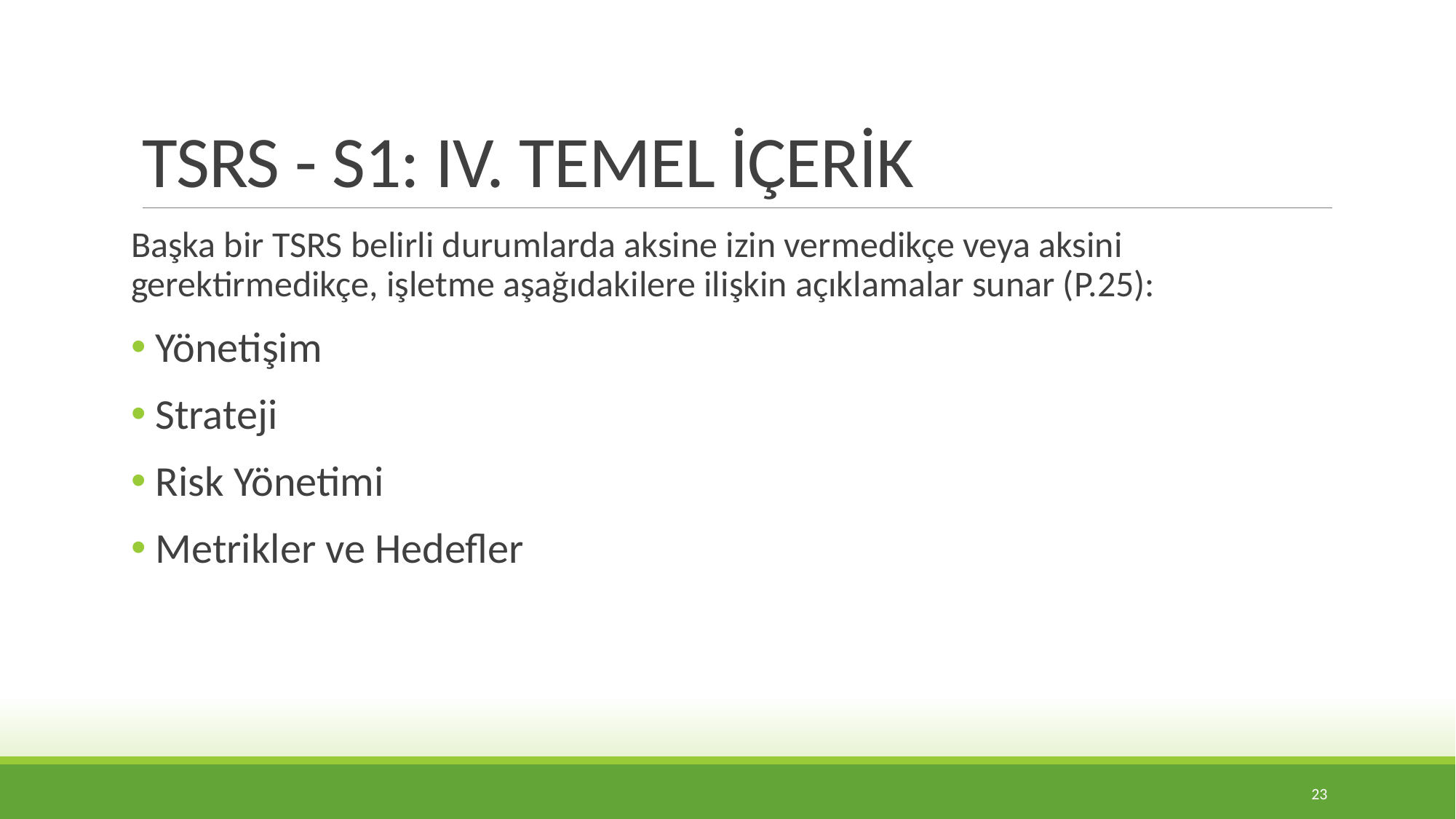

# TSRS - S1: IV. TEMEL İÇERİK
Başka bir TSRS belirli durumlarda aksine izin vermedikçe veya aksini gerektirmedikçe, işletme aşağıdakilere ilişkin açıklamalar sunar (P.25):
 Yönetişim
 Strateji
 Risk Yönetimi
 Metrikler ve Hedefler

23